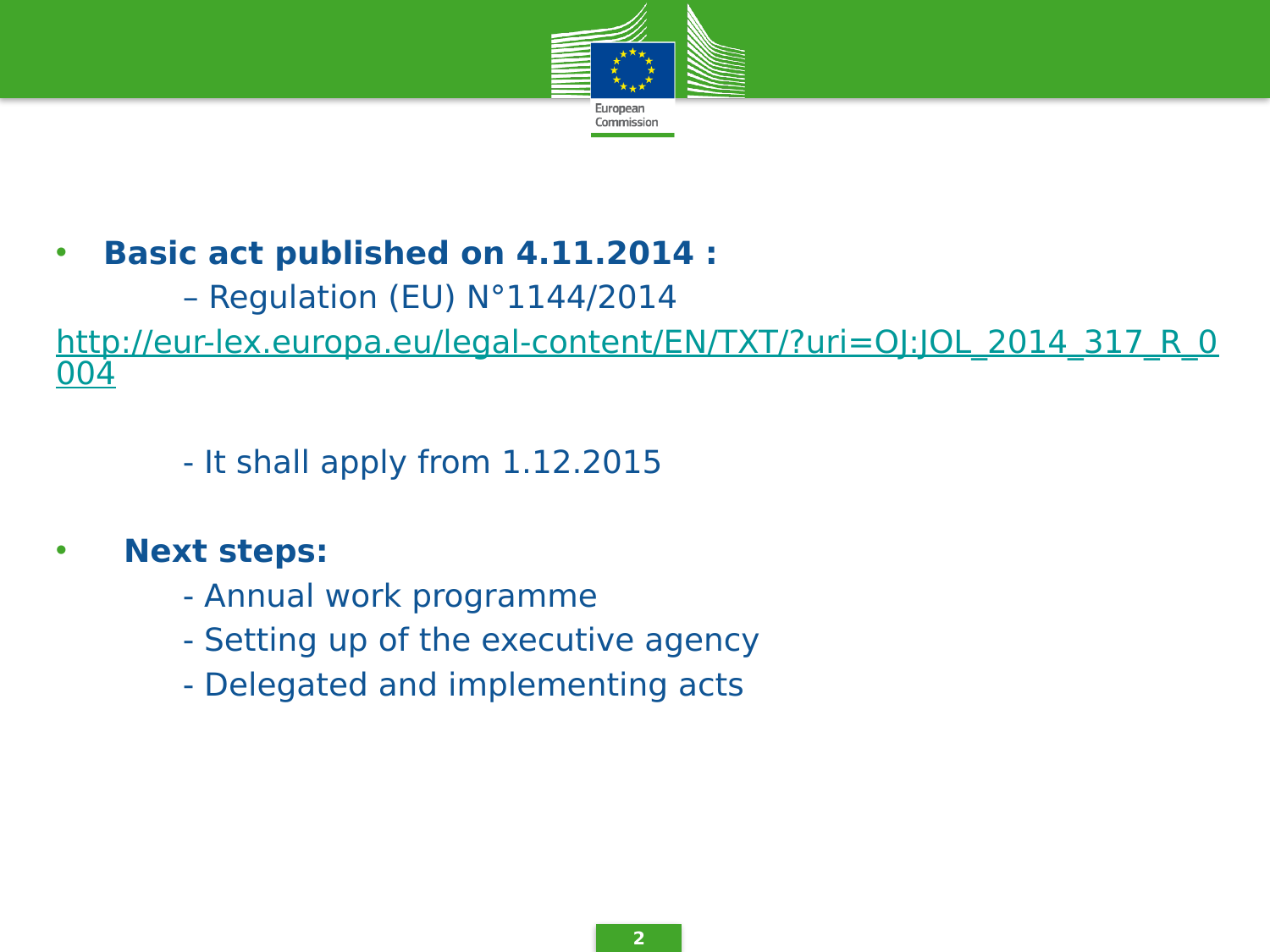

#
Basic act published on 4.11.2014 :
	– Regulation (EU) N°1144/2014
http://eur-lex.europa.eu/legal-content/EN/TXT/?uri=OJ:JOL_2014_317_R_0004

	- It shall apply from 1.12.2015

  Next steps:
	- Annual work programme
	- Setting up of the executive agency
	- Delegated and implementing acts

2